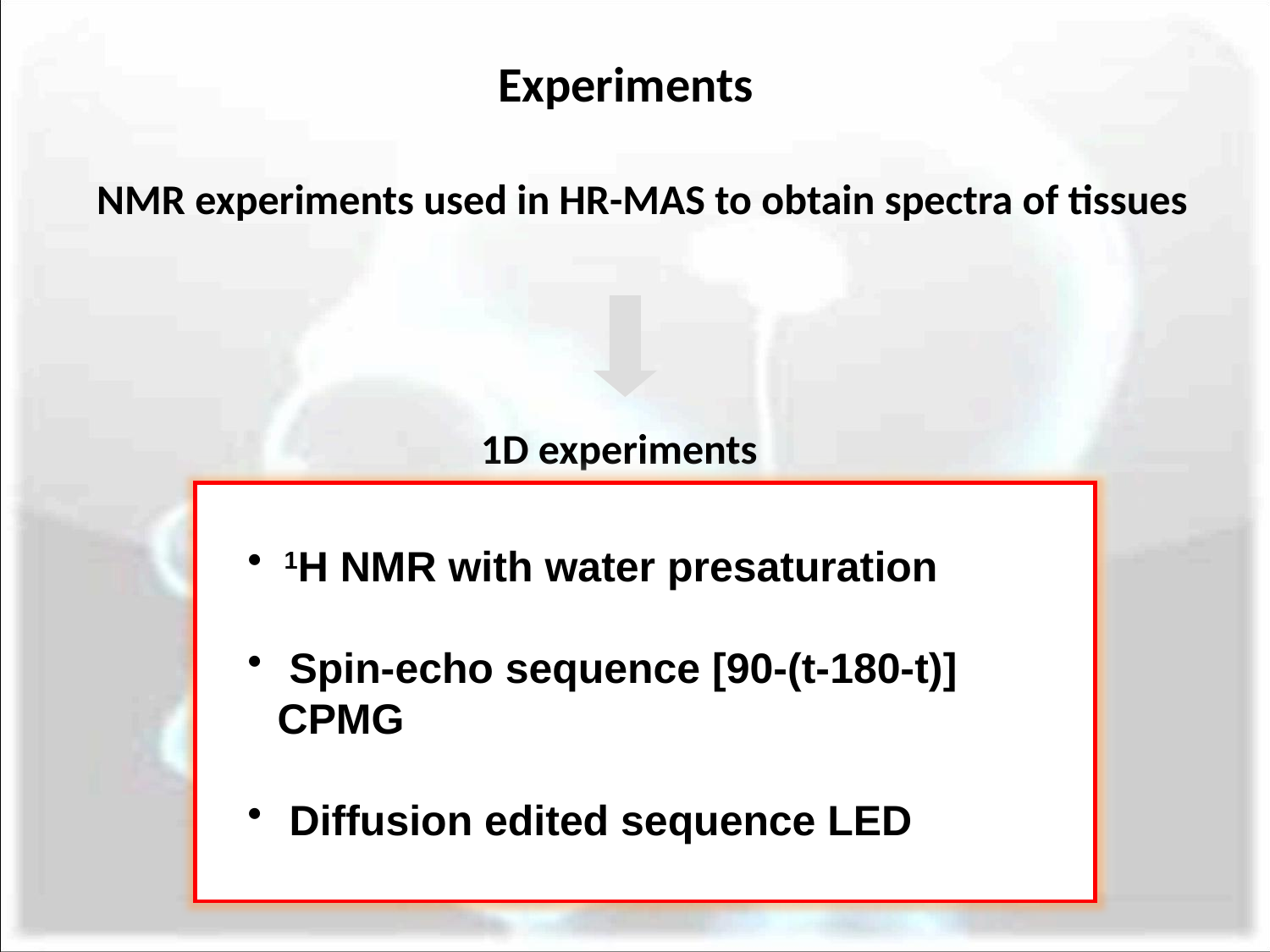

Experiments
NMR experiments used in HR-MAS to obtain spectra of tissues

1D experiments

 1H NMR with water presaturation

 Spin-echo sequence [90-(t-180-t)] CPMG

 Diffusion edited sequence LED